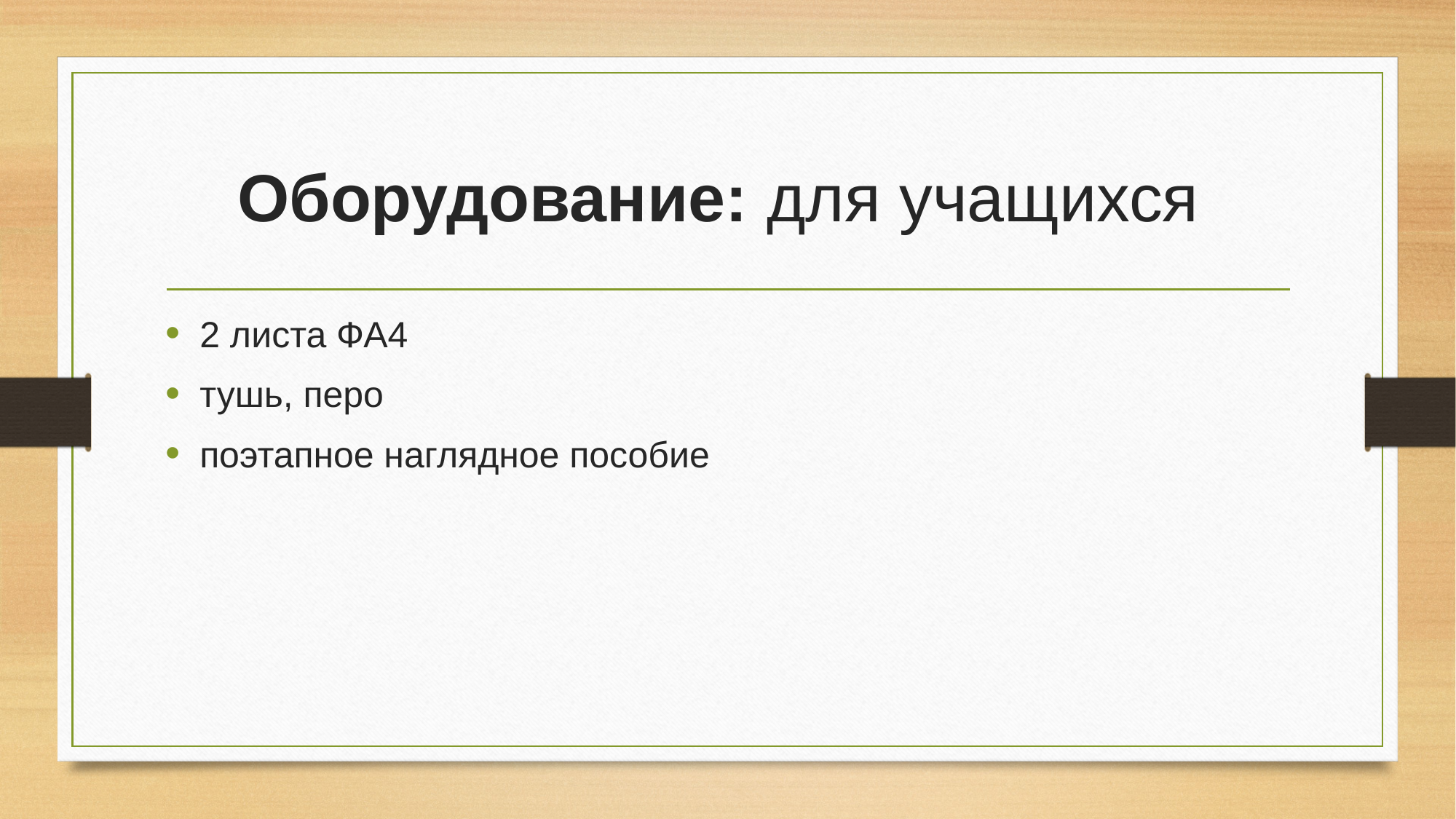

# Оборудование: для учащихся
2 листа ФА4
тушь, перо
поэтапное наглядное пособие